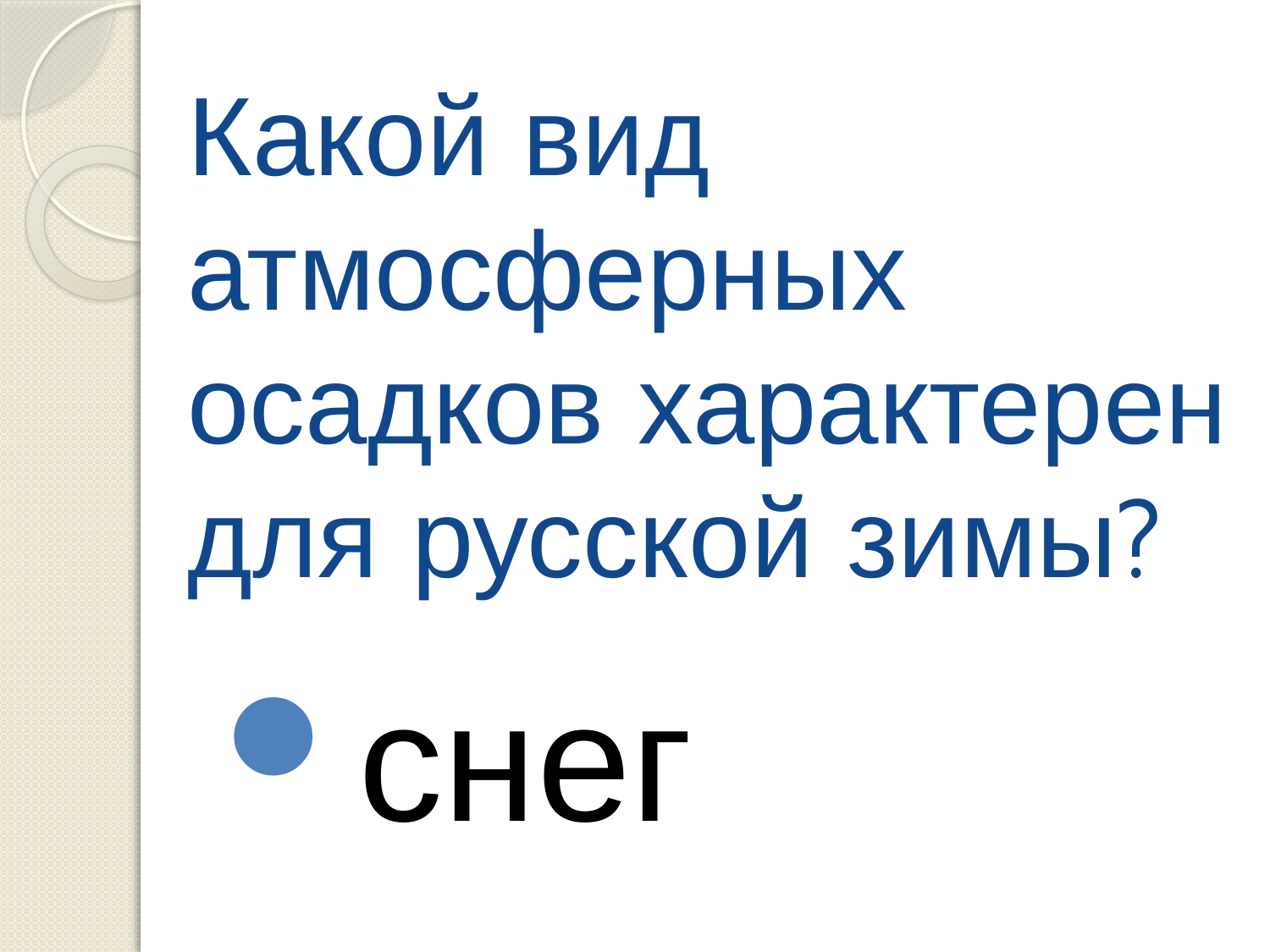

# Какой вид атмосферных осадков характерен для русской зимы?
снег